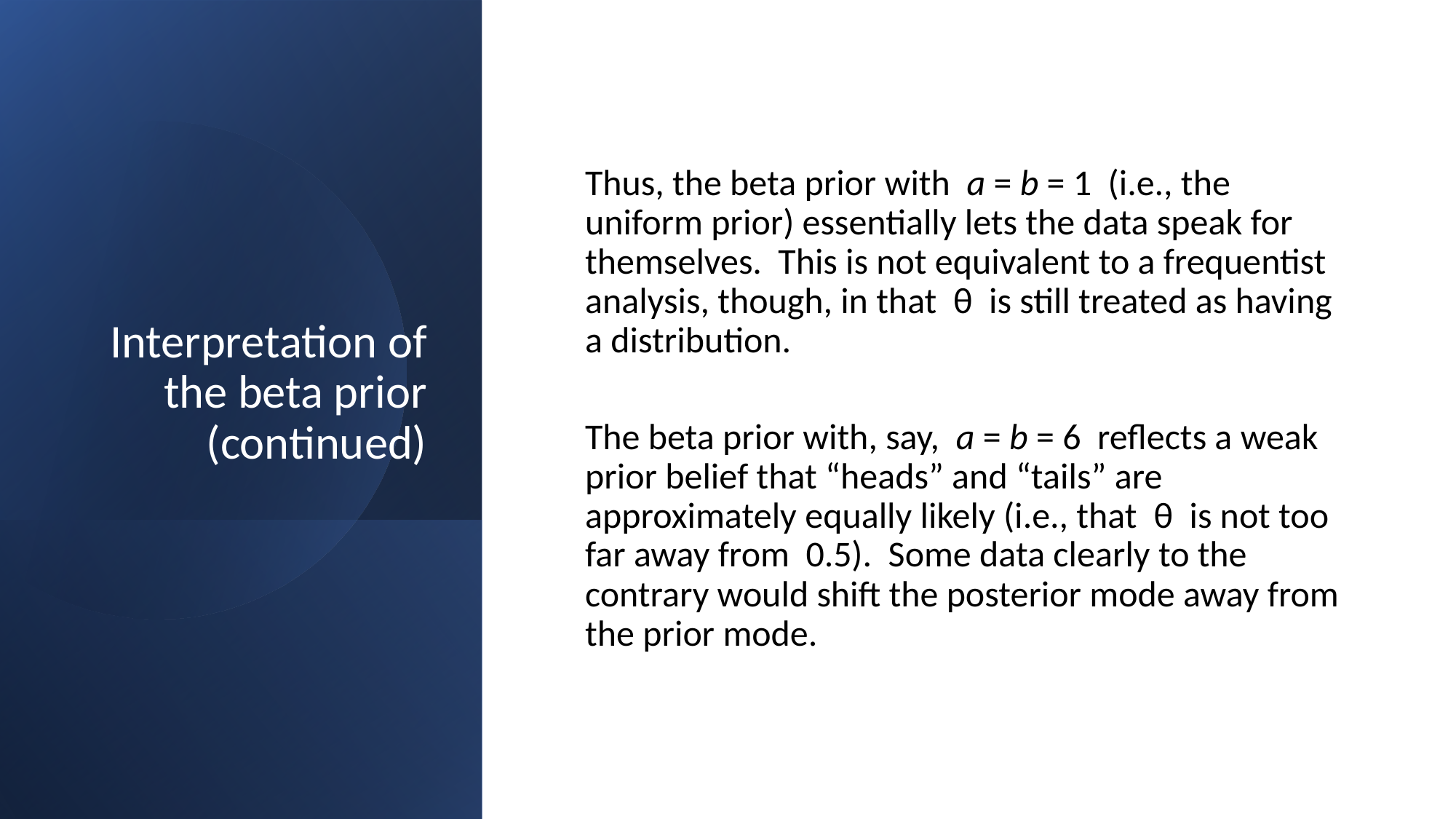

# Interpretation of the beta prior (continued)
Thus, the beta prior with  a = b = 1  (i.e., the uniform prior) essentially lets the data speak for themselves.  This is not equivalent to a frequentist analysis, though, in that  θ  is still treated as having a distribution.

The beta prior with, say,  a = b = 6  reflects a weak prior belief that “heads” and “tails” are approximately equally likely (i.e., that  θ  is not too far away from  0.5).  Some data clearly to the contrary would shift the posterior mode away from the prior mode.